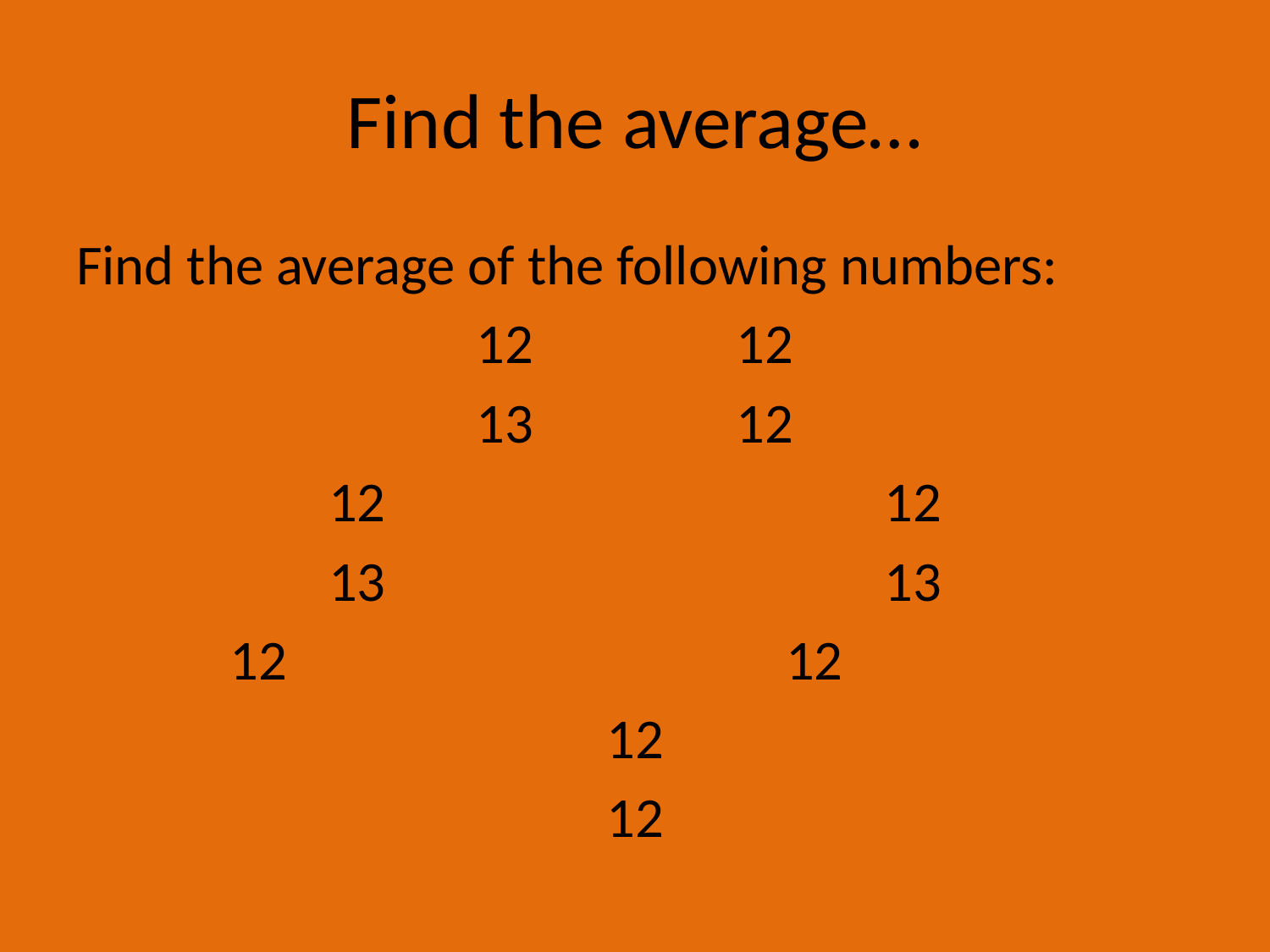

# Find the average…
Find the average of the following numbers:
12                12
13                12
12				12
13				13
12				12
12
12